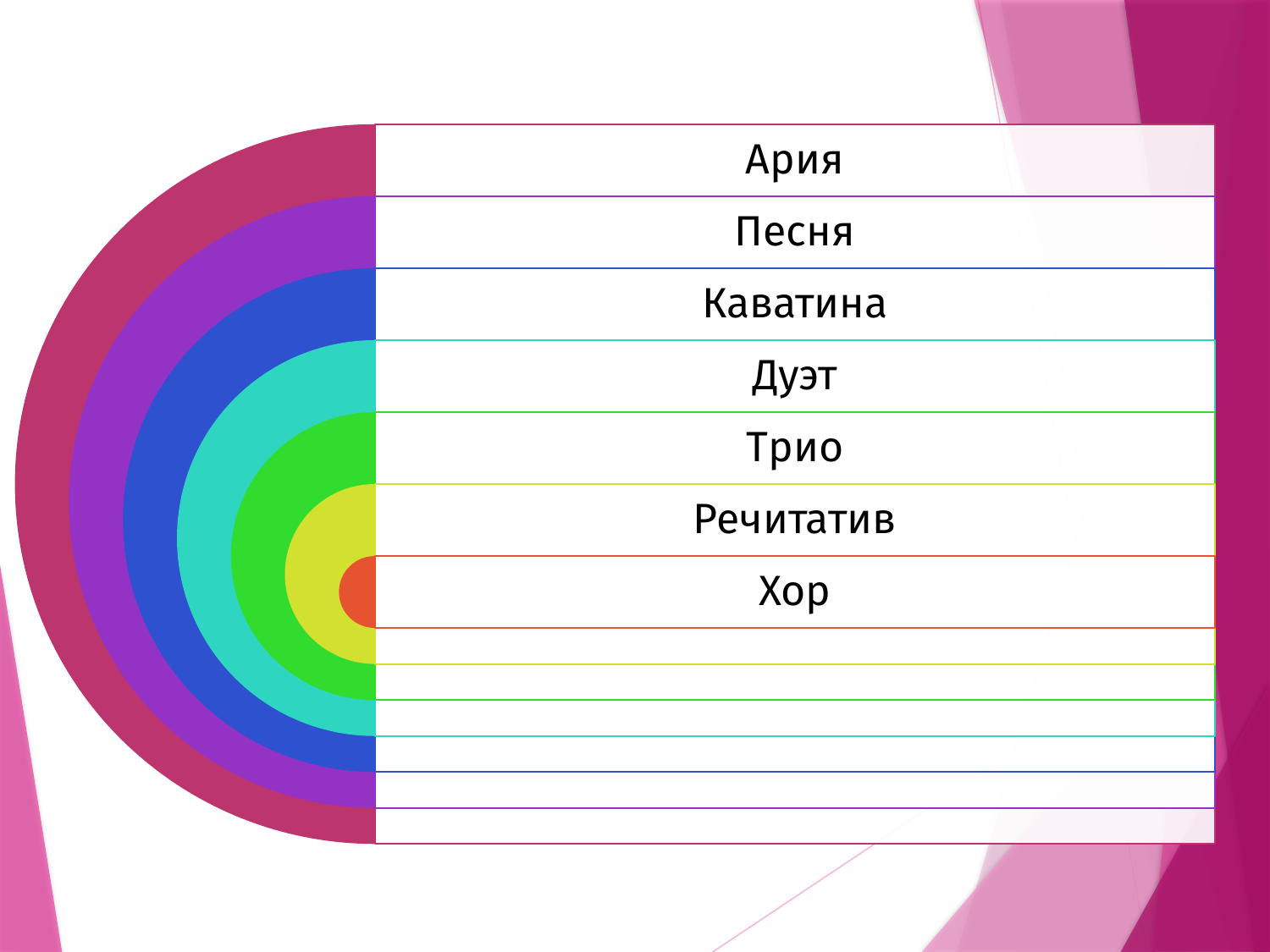

Ария
Песня
Каватина
Дуэт
Трио
Речитатив
Хор